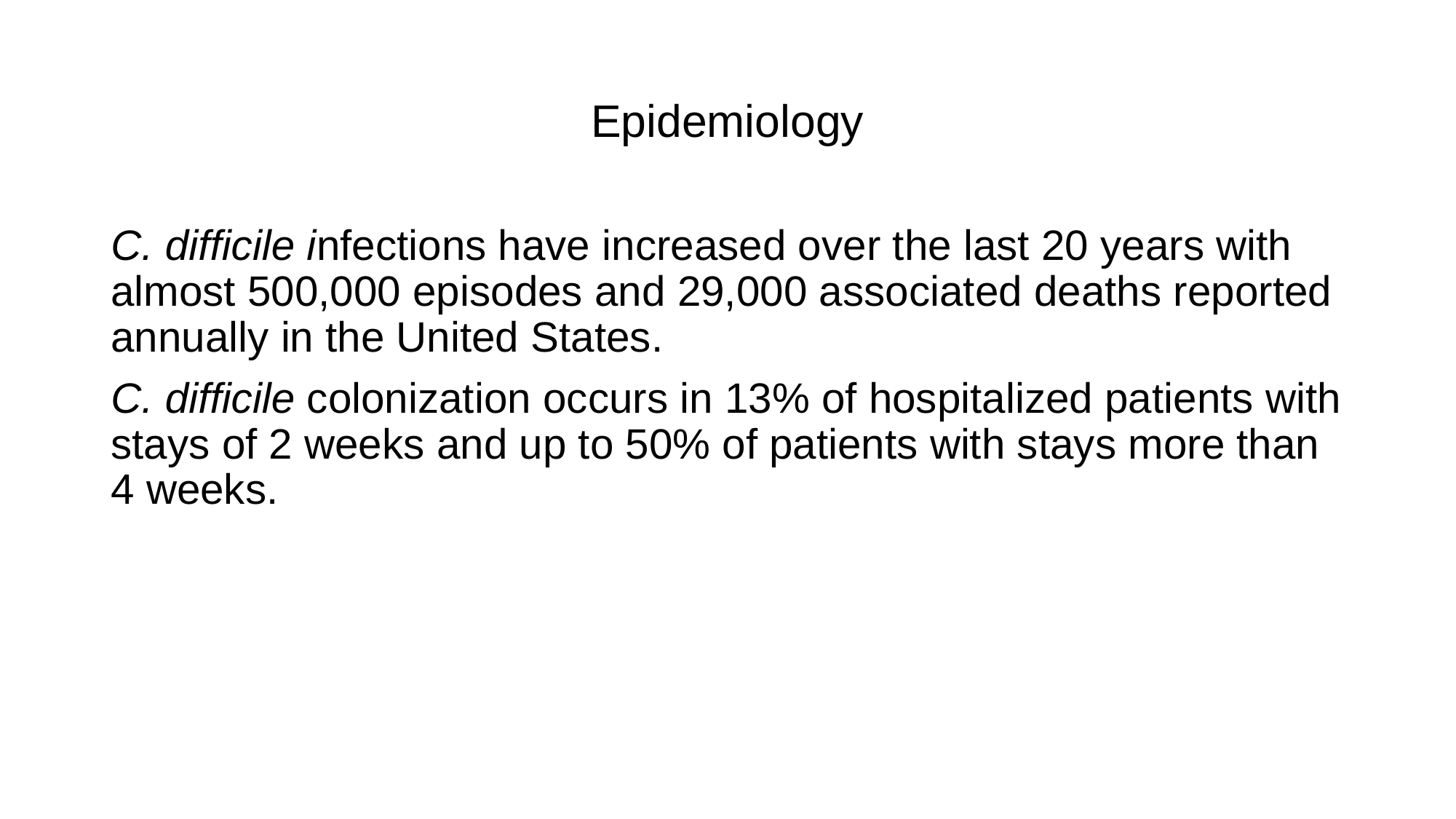

# Epidemiology
C. difficile infections have increased over the last 20 years with almost 500,000 episodes and 29,000 associated deaths reported annually in the United States.
C. difficile colonization occurs in 13% of hospitalized patients with stays of 2 weeks and up to 50% of patients with stays more than 4 weeks.